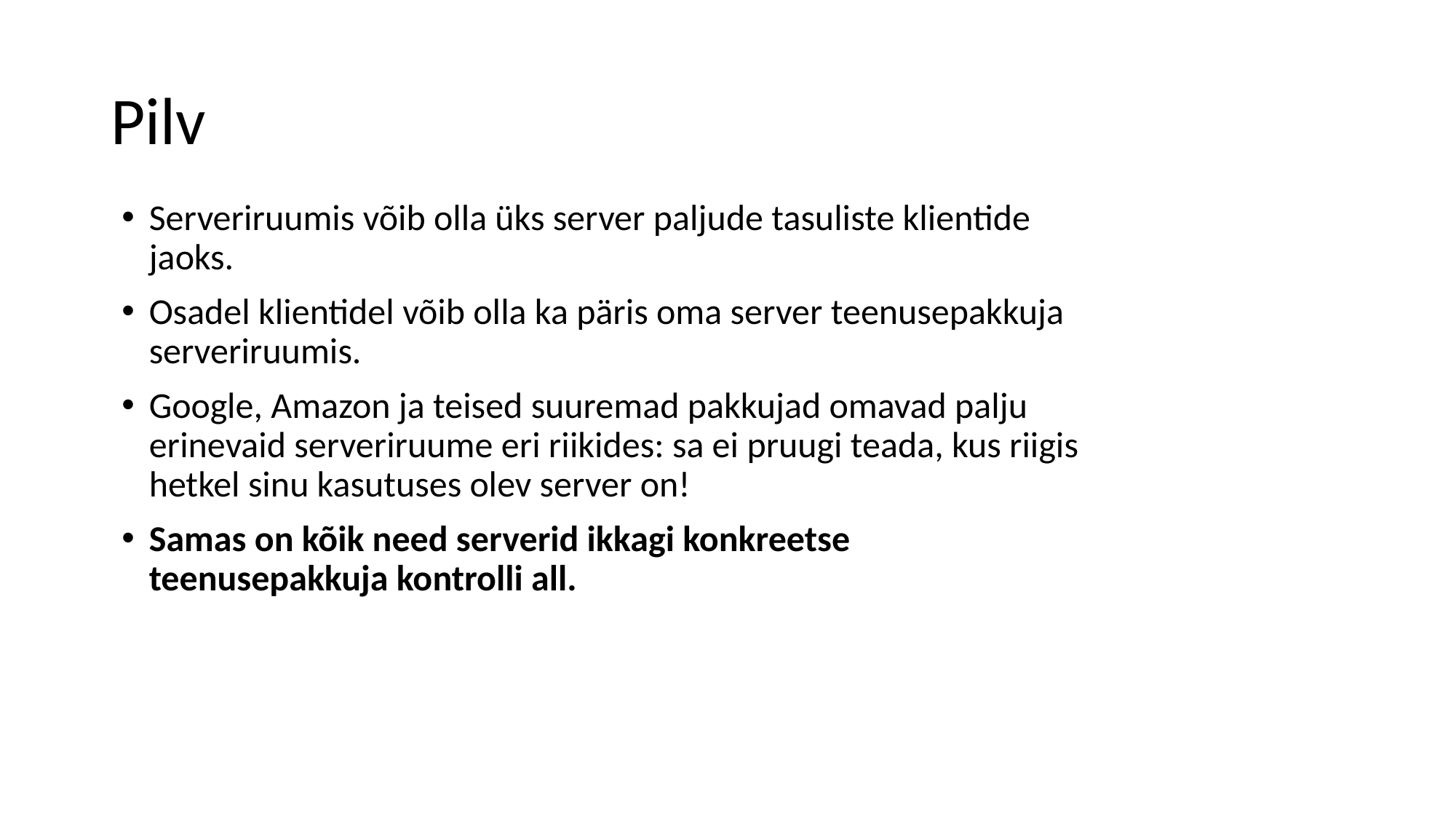

# Pilv
Serveriruumis võib olla üks server paljude tasuliste klientide jaoks.
Osadel klientidel võib olla ka päris oma server teenusepakkuja serveriruumis.
Google, Amazon ja teised suuremad pakkujad omavad palju erinevaid serveriruume eri riikides: sa ei pruugi teada, kus riigis hetkel sinu kasutuses olev server on!
Samas on kõik need serverid ikkagi konkreetse teenusepakkuja kontrolli all.